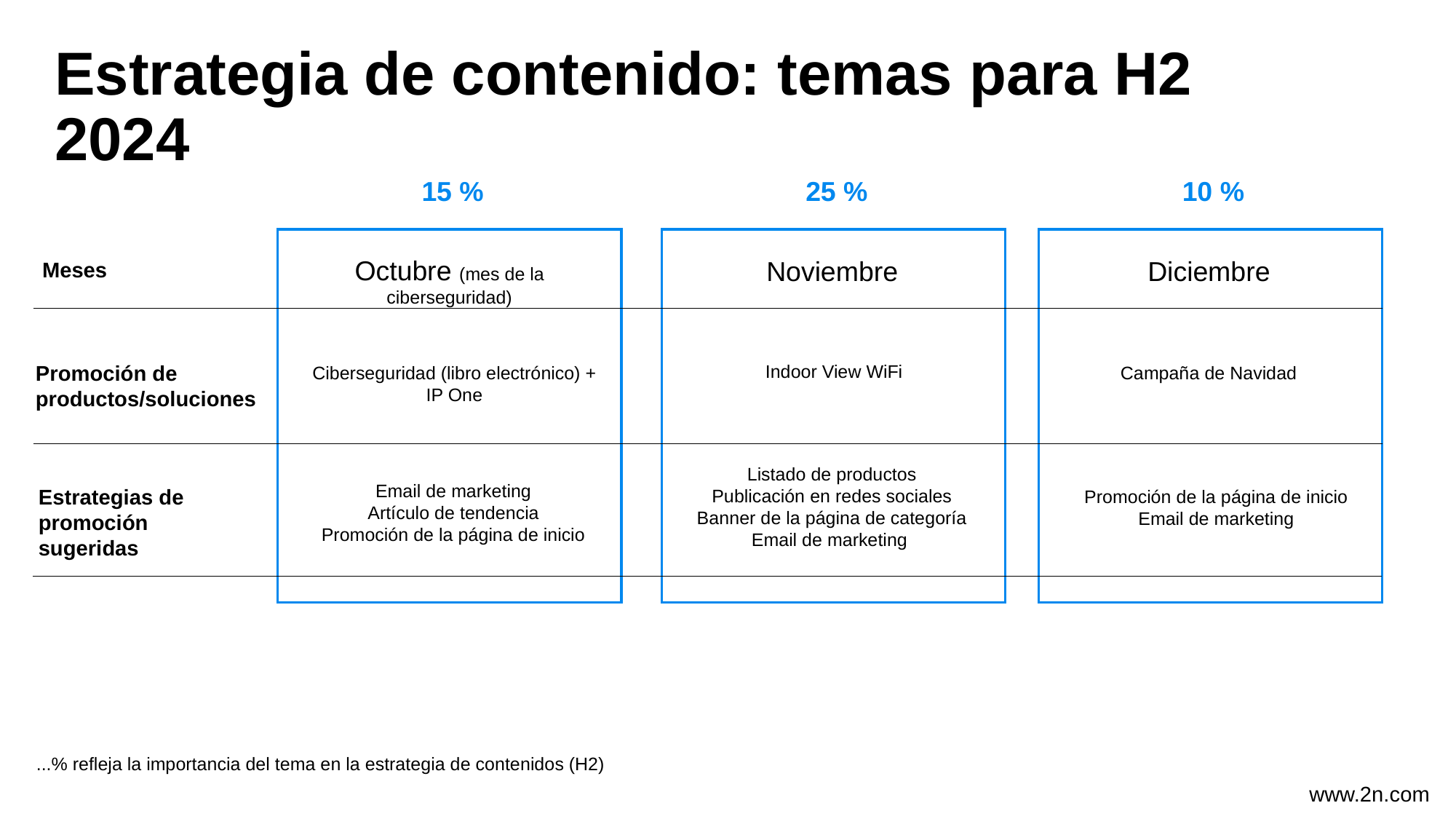

Estrategia de contenido: temas para H2 2024
15 %
25 %
10 %

Octubre (mes de la ciberseguridad)
Noviembre
Diciembre
Meses

Campaña de Navidad

Indoor View WiFi
Promoción de productos/soluciones
Ciberseguridad (libro electrónico) + IP One
Listado de productos
Publicación en redes sociales
Banner de la página de categoría
Email de marketing

Email de marketing
Artículo de tendencia
Promoción de la página de inicio
Estrategias de promoción
sugeridas
Promoción de la página de inicio
Email de marketing
...% refleja la importancia del tema en la estrategia de contenidos (H2)